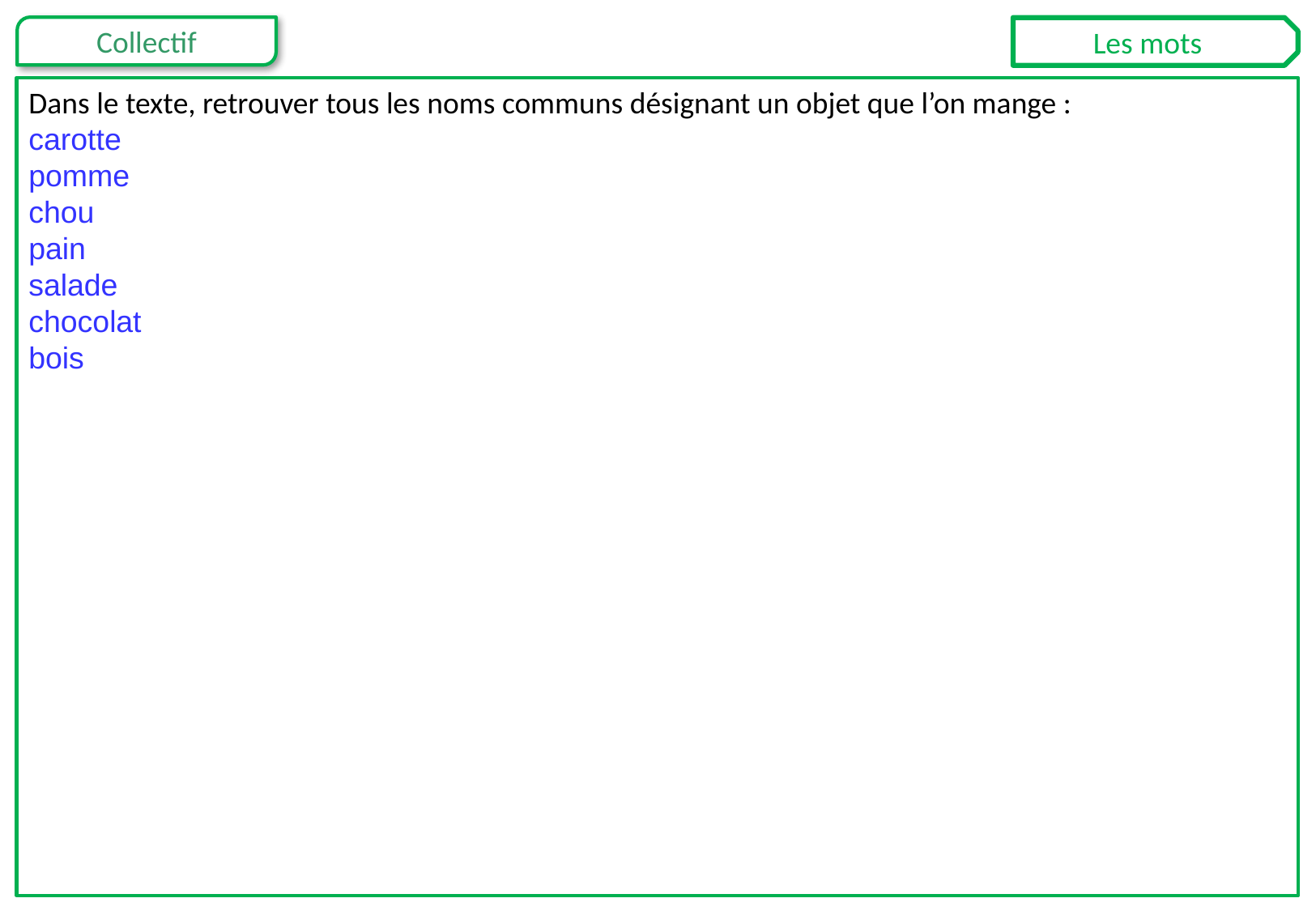

Les mots
Dans le texte, retrouver tous les noms communs désignant un objet que l’on mange :
carotte
pomme
chou
pain
salade
chocolat
bois